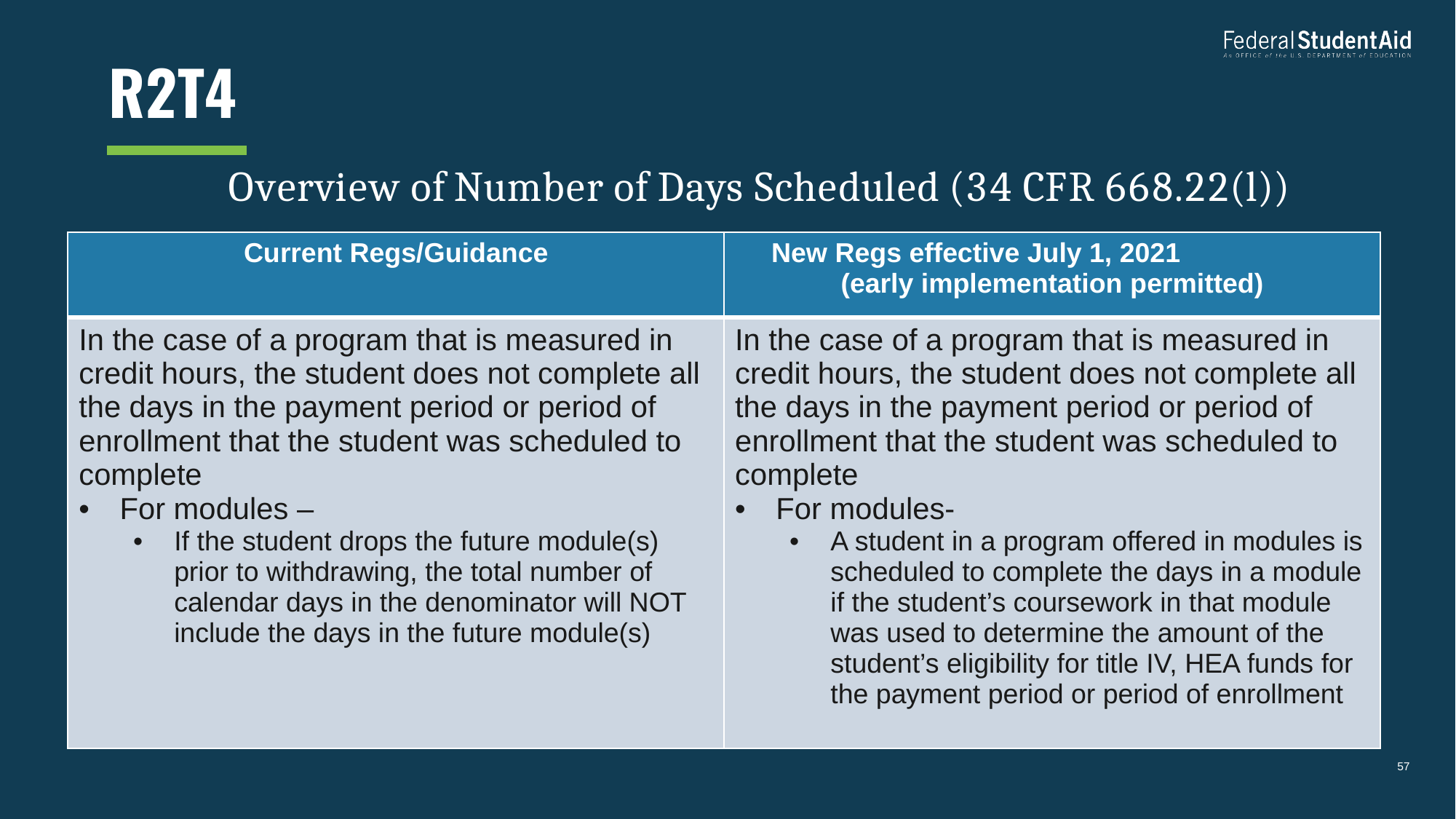

# R2t4
Overview of Number of Days Scheduled (34 CFR 668.22(l))
| Current Regs/Guidance | New Regs effective July 1, 2021 (early implementation permitted) |
| --- | --- |
| In the case of a program that is measured in credit hours, the student does not complete all the days in the payment period or period of enrollment that the student was scheduled to complete For modules – If the student drops the future module(s) prior to withdrawing, the total number of calendar days in the denominator will NOT include the days in the future module(s) | In the case of a program that is measured in credit hours, the student does not complete all the days in the payment period or period of enrollment that the student was scheduled to complete For modules- A student in a program offered in modules is scheduled to complete the days in a module if the student’s coursework in that module was used to determine the amount of the student’s eligibility for title IV, HEA funds for the payment period or period of enrollment |
57